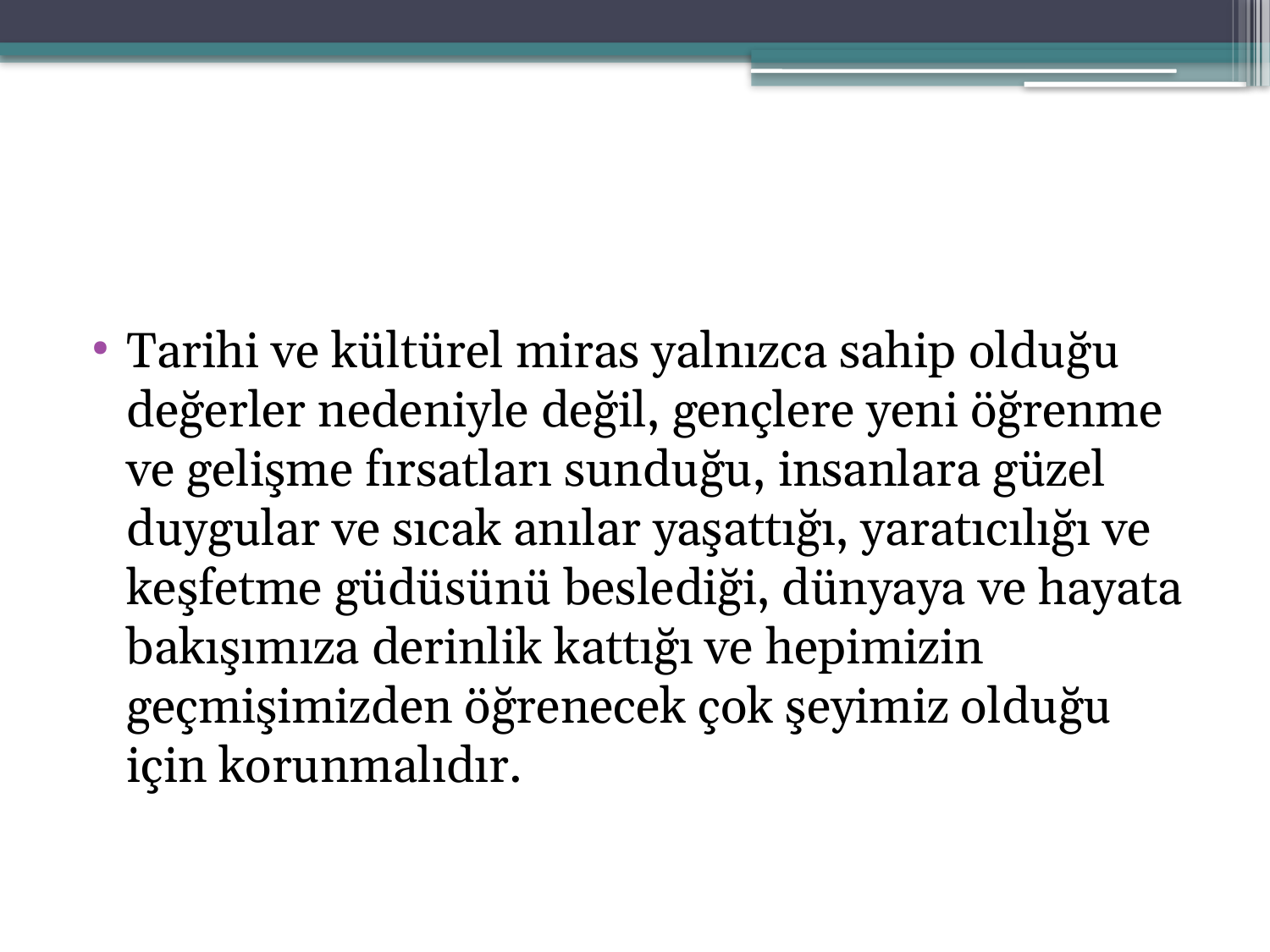

#
Tarihi ve kültürel miras yalnızca sahip olduğu değerler nedeniyle değil, gençlere yeni öğrenme ve gelişme fırsatları sunduğu, insanlara güzel duygular ve sıcak anılar yaşattığı, yaratıcılığı ve keşfetme güdüsünü beslediği, dünyaya ve hayata bakışımıza derinlik kattığı ve hepimizin geçmişimizden öğrenecek çok şeyimiz olduğu için korunmalıdır.